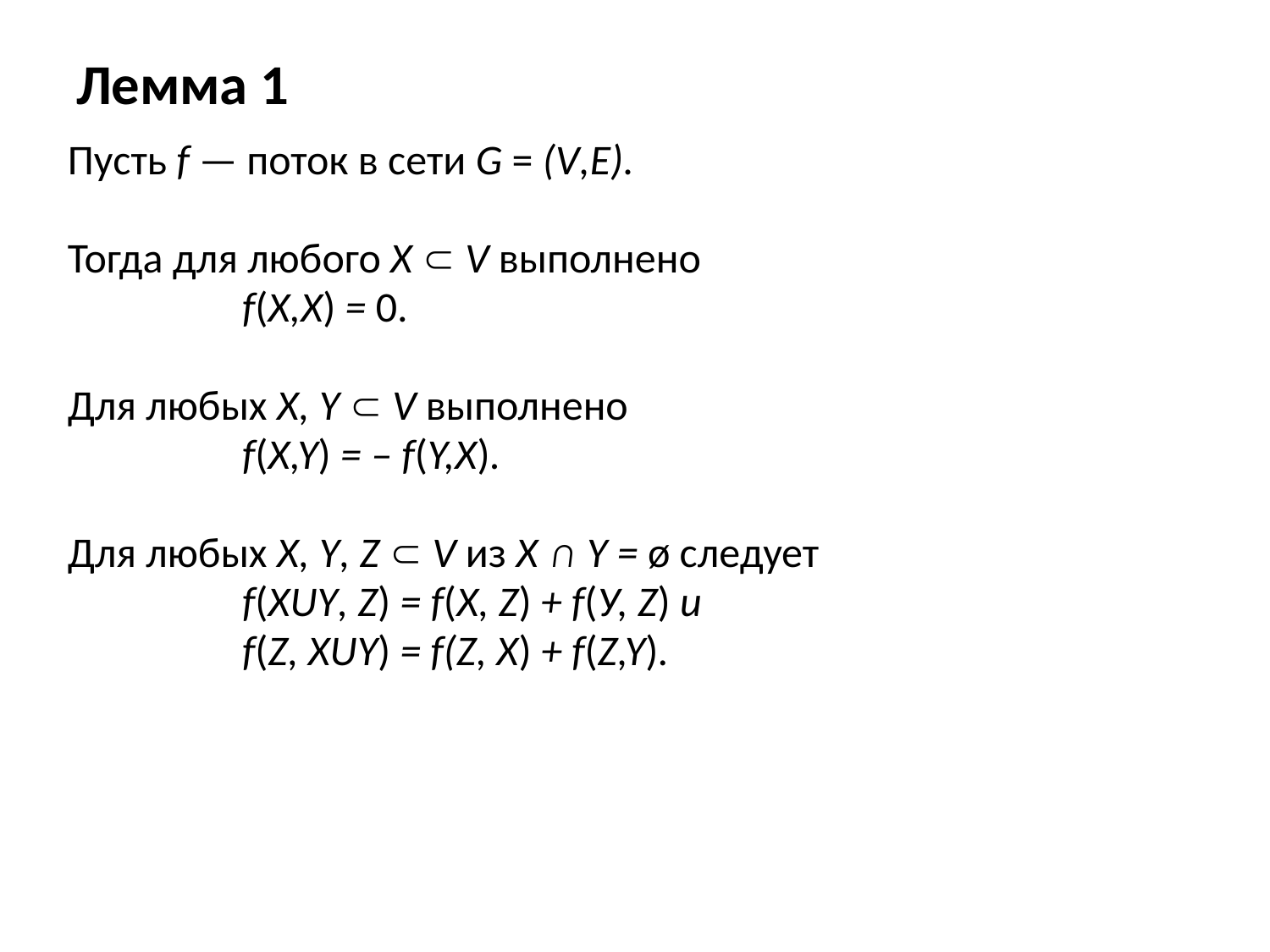

# Лемма 1
Пусть f — поток в сети G = (V,E).

Тогда для любого X ⊂ V выполнено
		f(X,X) = 0.

Для любых X, Y ⊂ V выполнено
		f(X,Y) = – f(Y,X).

Для любых X, Y, Z ⊂ V из X ∩ Y = ø следует
		f(XUY, Z) = f(X, Z) + f(У, Z) и
		f(Z, XUY) = f(Z, X) + f(Z,Y).